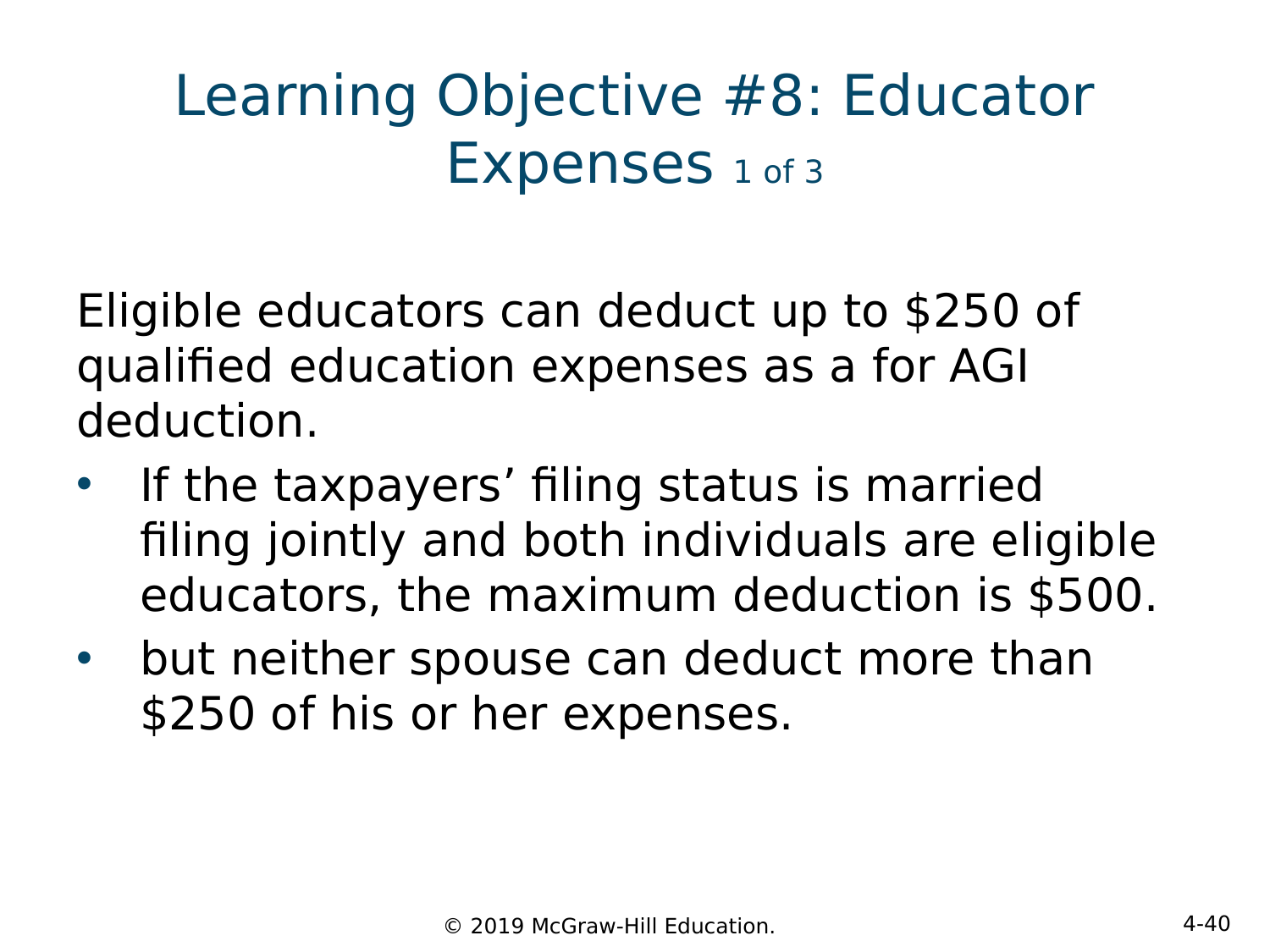

# Learning Objective #8: Educator Expenses 1 of 3
Eligible educators can deduct up to $250 of qualified education expenses as a for AGI deduction.
If the taxpayers’ filing status is married filing jointly and both individuals are eligible educators, the maximum deduction is $500.
but neither spouse can deduct more than $250 of his or her expenses.